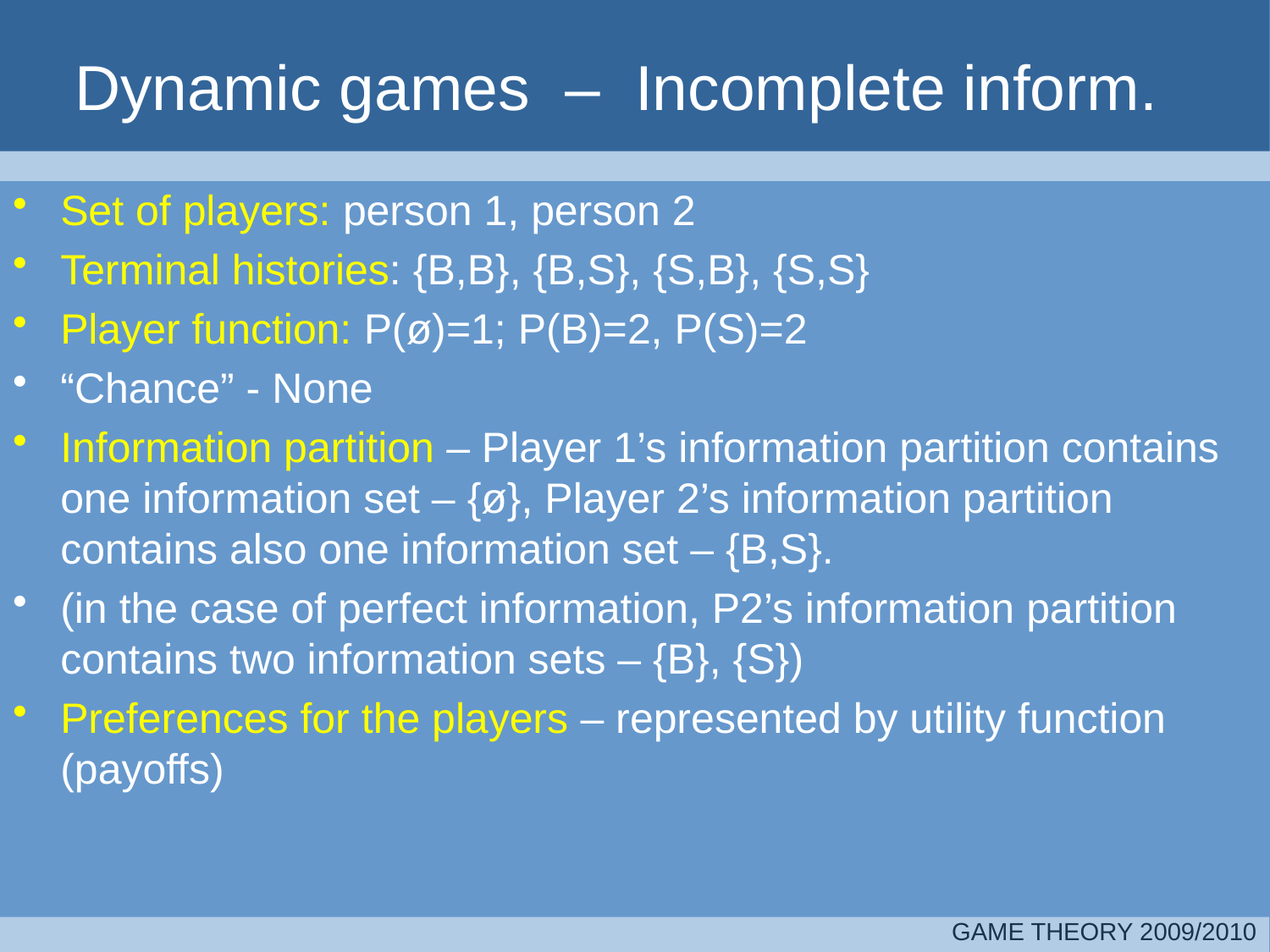

Dynamic games  –  Incomplete inform.
Set of players: person 1, person 2
Terminal histories: {B,B}, {B,S}, {S,B}, {S,S}
Player function: P(ø)=1; P(B)=2, P(S)=2
“Chance” - None
Information partition – Player 1’s information partition contains one information set – {ø}, Player 2’s information partition contains also one information set – {B,S}.
(in the case of perfect information, P2’s information partition contains two information sets – {B}, {S})
Preferences for the players – represented by utility function (payoffs)
GAME THEORY 2009/2010